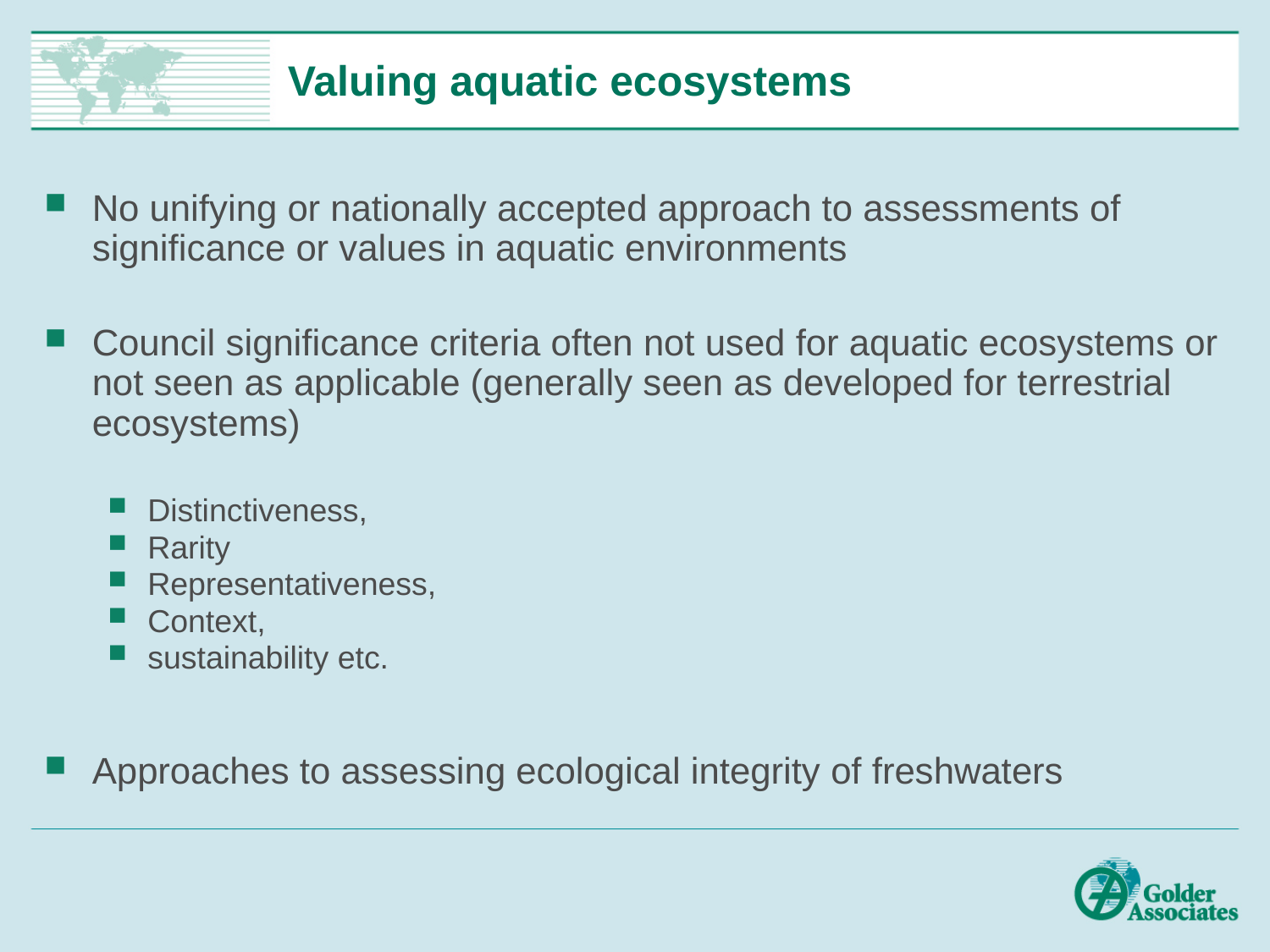

# Valuing aquatic ecosystems
No unifying or nationally accepted approach to assessments of significance or values in aquatic environments

Council significance criteria often not used for aquatic ecosystems or not seen as applicable (generally seen as developed for terrestrial ecosystems)

Distinctiveness,
Rarity
Representativeness,
Context,
sustainability etc.

Approaches to assessing ecological integrity of freshwaters